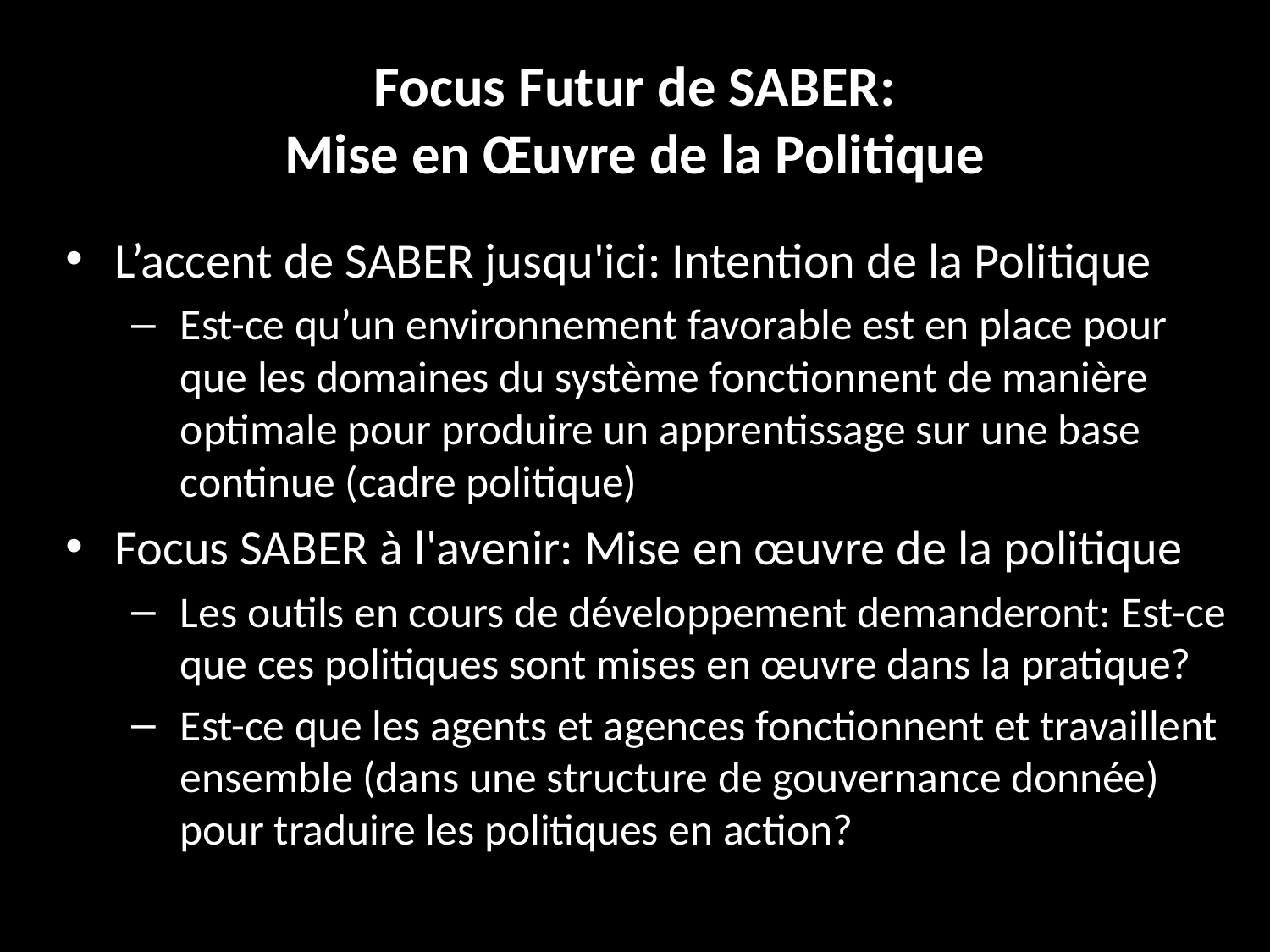

# Focus Futur de SABER: Mise en Œuvre de la Politique
L’accent de SABER jusqu'ici: Intention de la Politique
Est-ce qu’un environnement favorable est en place pour que les domaines du système fonctionnent de manière optimale pour produire un apprentissage sur une base continue (cadre politique)
Focus SABER à l'avenir: Mise en œuvre de la politique
Les outils en cours de développement demanderont: Est-ce que ces politiques sont mises en œuvre dans la pratique?
Est-ce que les agents et agences fonctionnent et travaillent ensemble (dans une structure de gouvernance donnée) pour traduire les politiques en action?